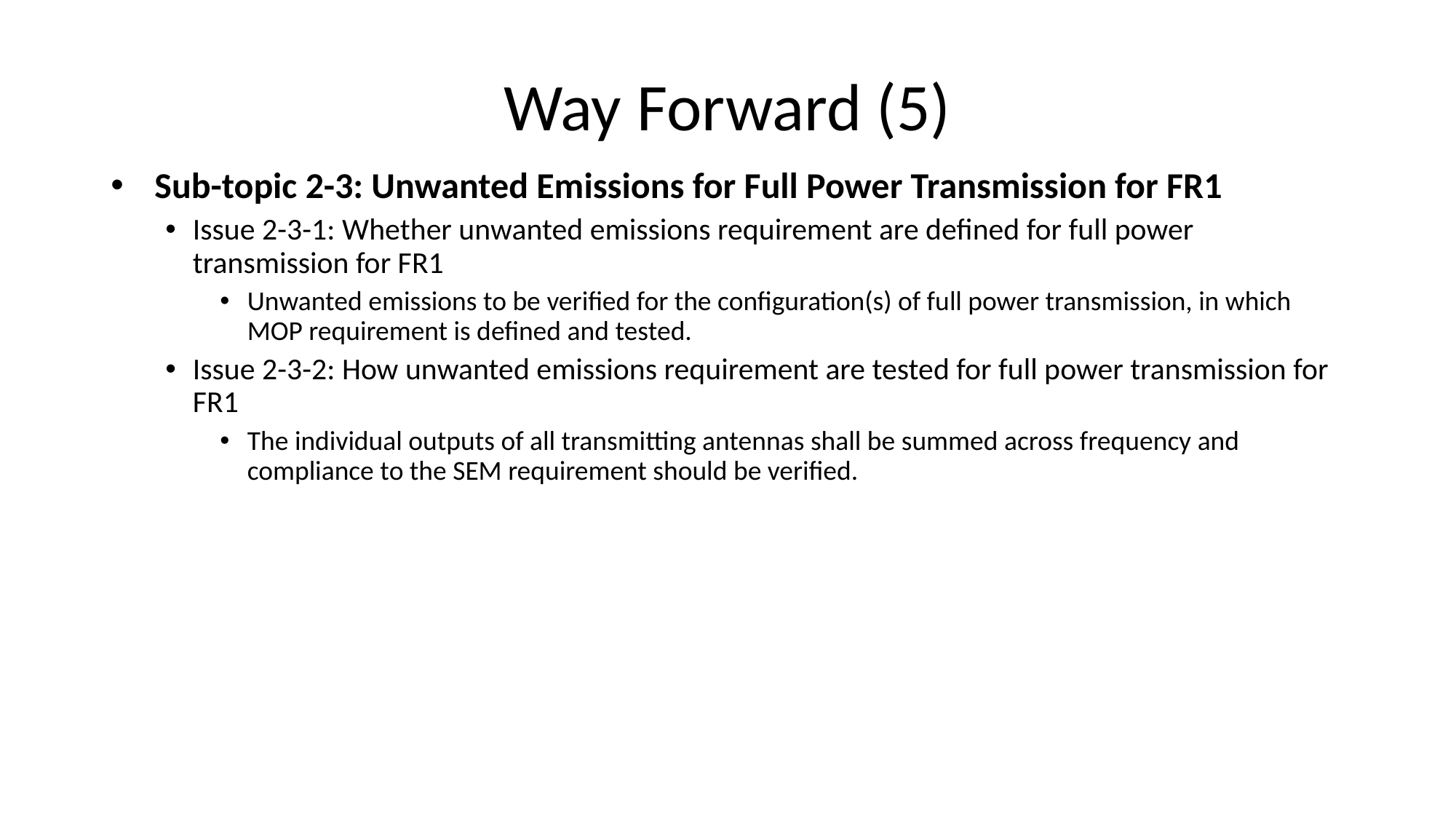

# Way Forward (5)
Sub-topic 2-3: Unwanted Emissions for Full Power Transmission for FR1
Issue 2-3-1: Whether unwanted emissions requirement are defined for full power transmission for FR1
Unwanted emissions to be verified for the configuration(s) of full power transmission, in which MOP requirement is defined and tested.
Issue 2-3-2: How unwanted emissions requirement are tested for full power transmission for FR1
The individual outputs of all transmitting antennas shall be summed across frequency and compliance to the SEM requirement should be verified.